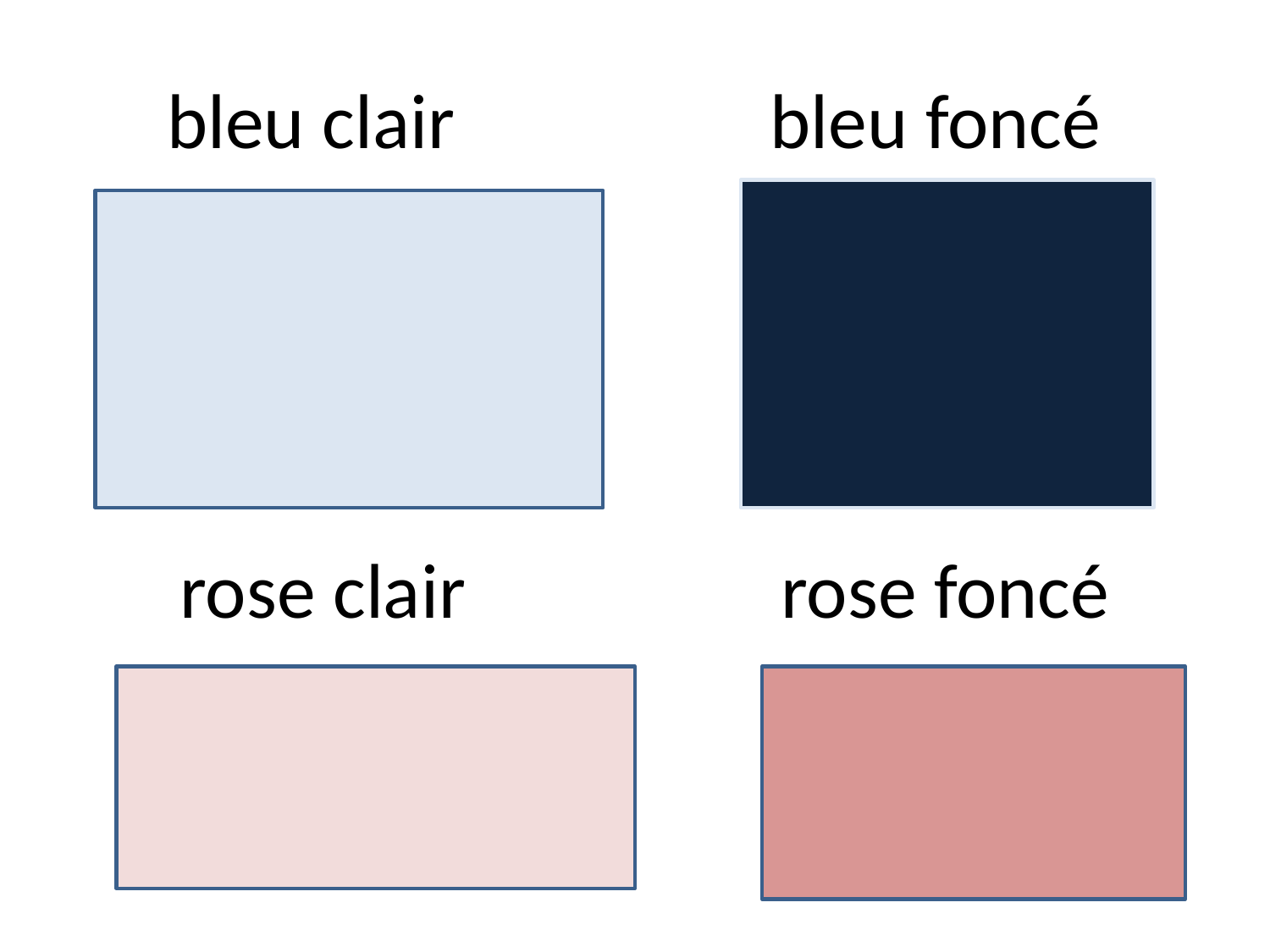

# bleu clair                  bleu foncé

rose clair                  rose foncé